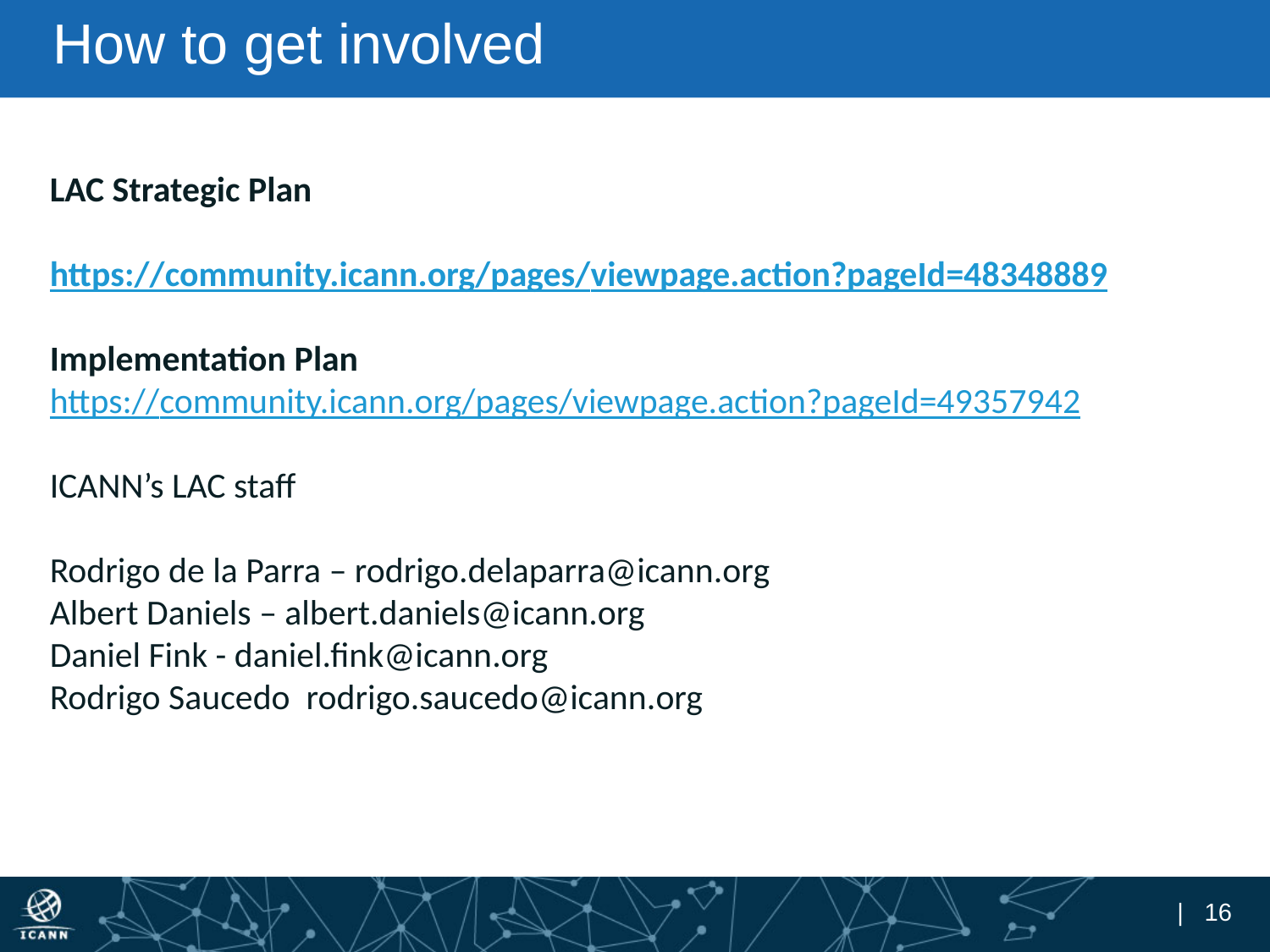

# How to get involved

LAC Strategic Plan

https://community.icann.org/pages/viewpage.action?pageId=48348889

Implementation Plan
https://community.icann.org/pages/viewpage.action?pageId=49357942

ICANN’s LAC staff

Rodrigo de la Parra – rodrigo.delaparra@icann.org
Albert Daniels – albert.daniels@icann.org
Daniel Fink - daniel.fink@icann.org
Rodrigo Saucedo  rodrigo.saucedo@icann.org